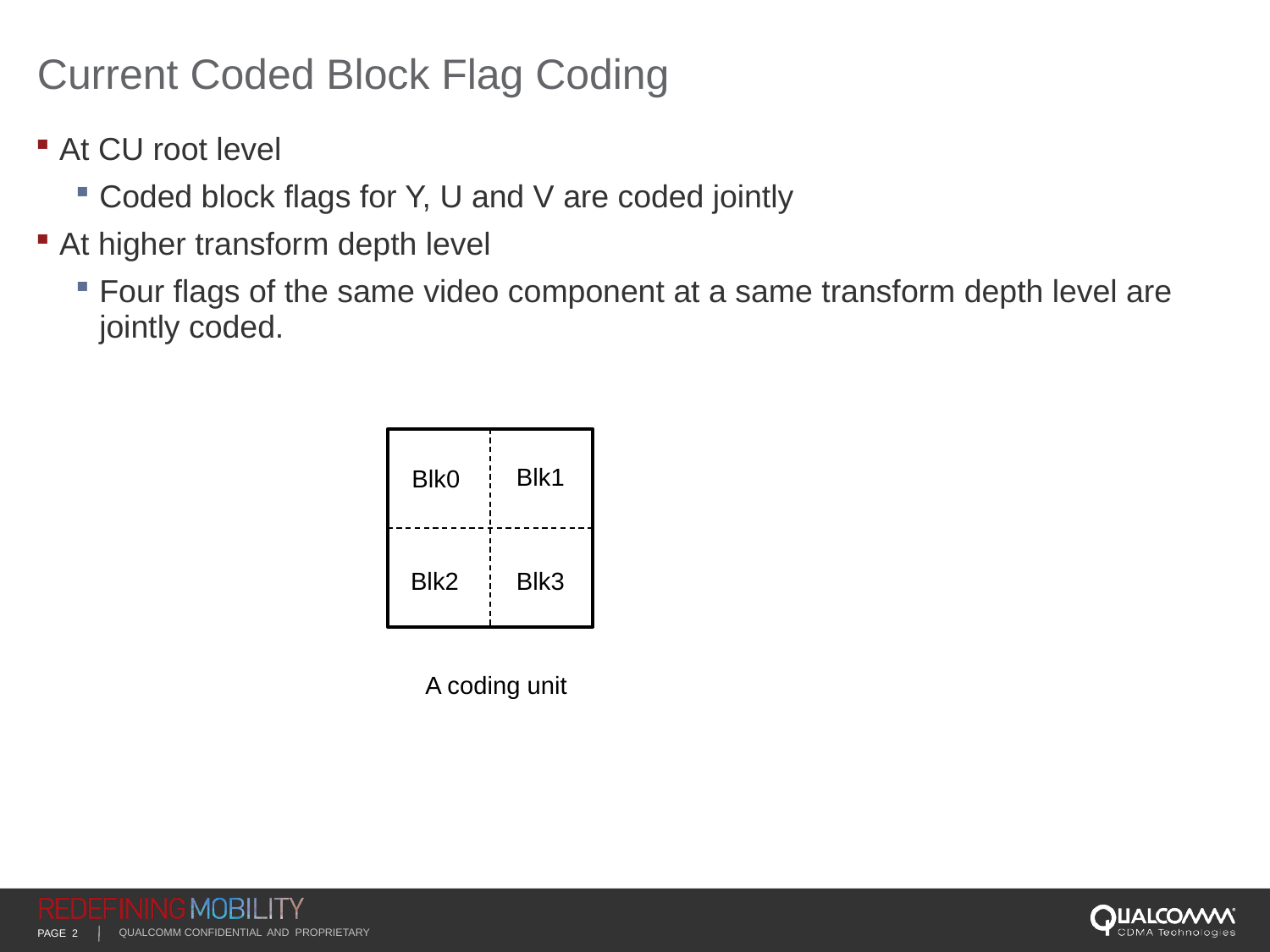

# Current Coded Block Flag Coding
At CU root level
Coded block flags for Y, U and V are coded jointly
At higher transform depth level
Four flags of the same video component at a same transform depth level are jointly coded.

Blk1
Blk0
Blk2
Blk3
       A coding unit